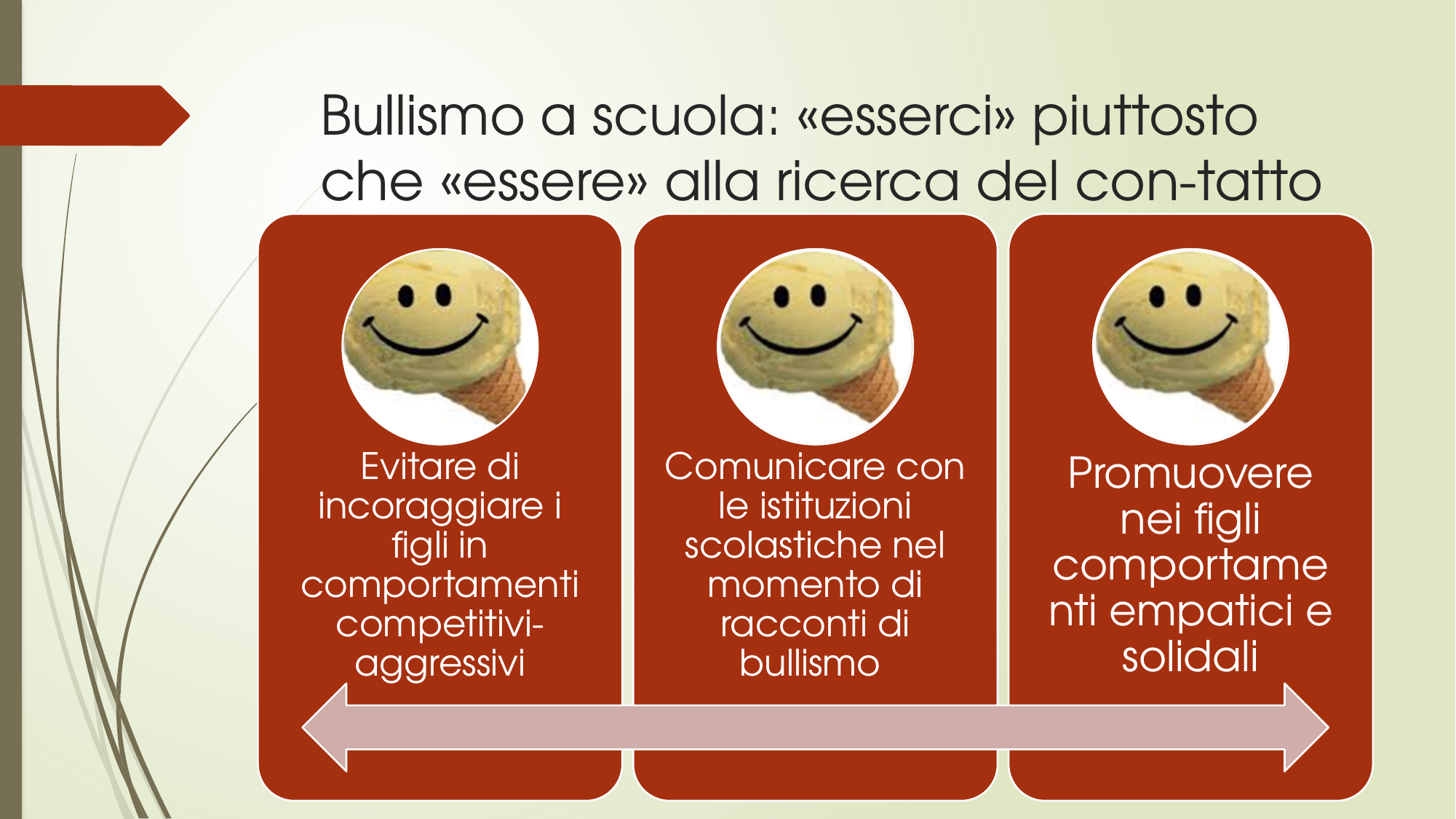

# Bullismo a scuola: «esserci» piuttosto che «essere» alla ricerca del con-tatto
Evitare di incoraggiare i figli in comportamenti competitivi-aggressivi
Comunicare con le istituzioni scolastiche nel momento di racconti di bullismo
Promuovere nei figli comportamenti empatici e solidali